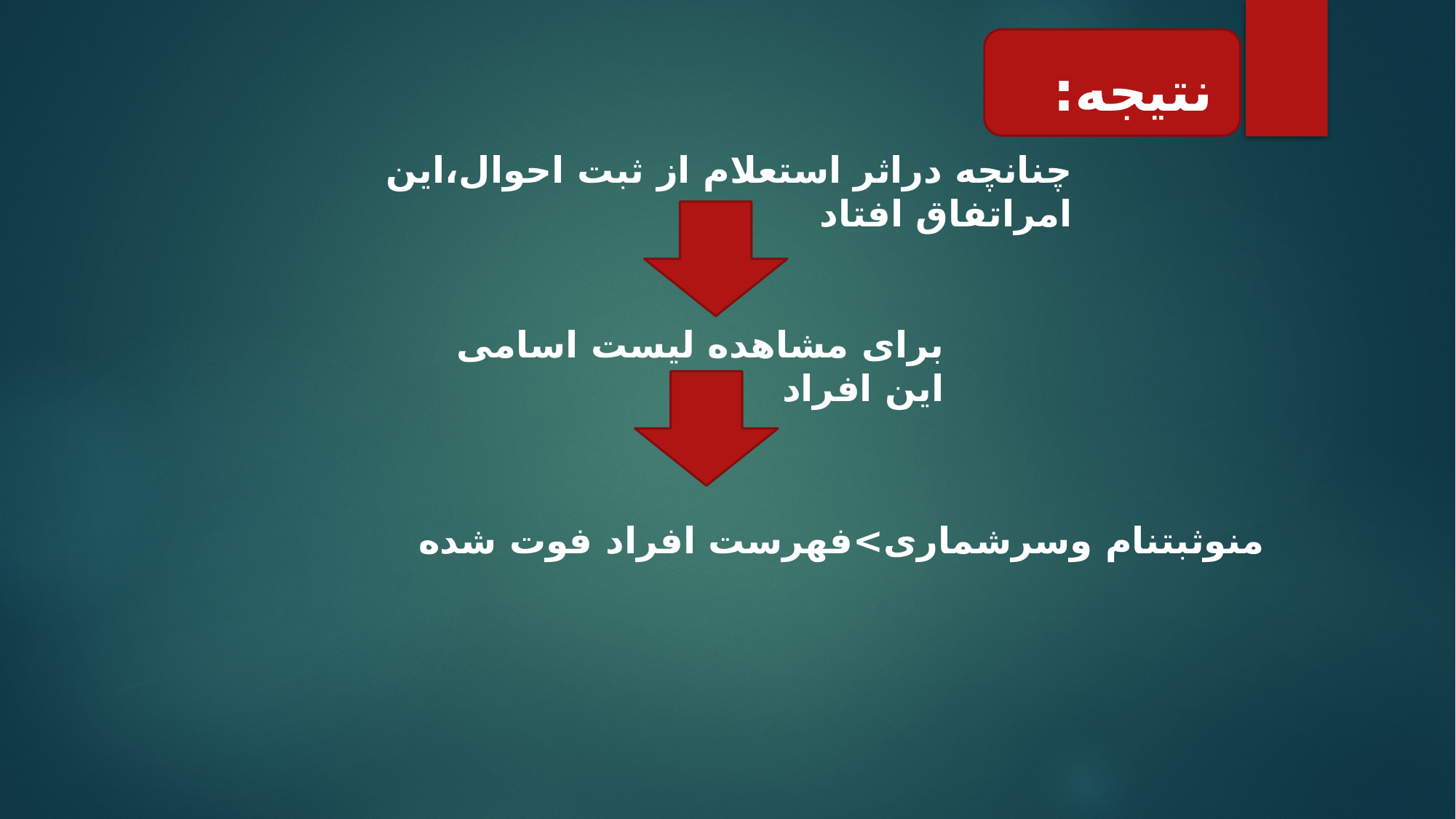

نتیجه:
چنانچه دراثر استعلام از ثبت احوال،این امراتفاق افتاد

برای مشاهده لیست اسامی این افراد

منوثبتنام وسرشماری>فهرست افراد فوت شده